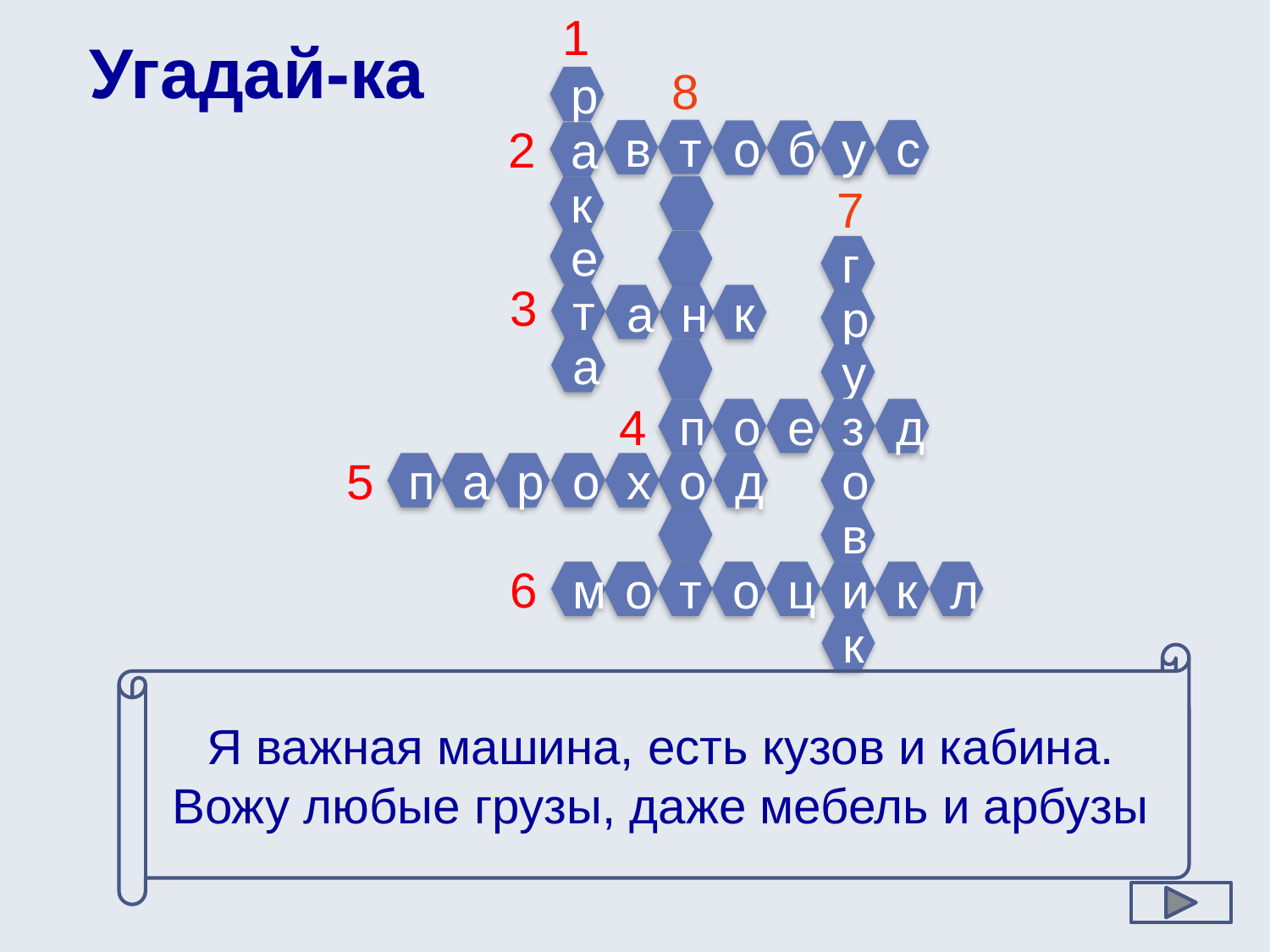

1
Угадай-ка
8
р
2
т
в
с
о
б
у
а
7
к

е

г
3
т
н
а
к
р
а

у
4
з
п
о
е
д
5
о
д
п
а
р
х
о
о

в
6
м
о
ц
к
т
о
и
л
к
Я важная машина, есть кузов и кабина.
Вожу любые грузы, даже мебель и арбузы